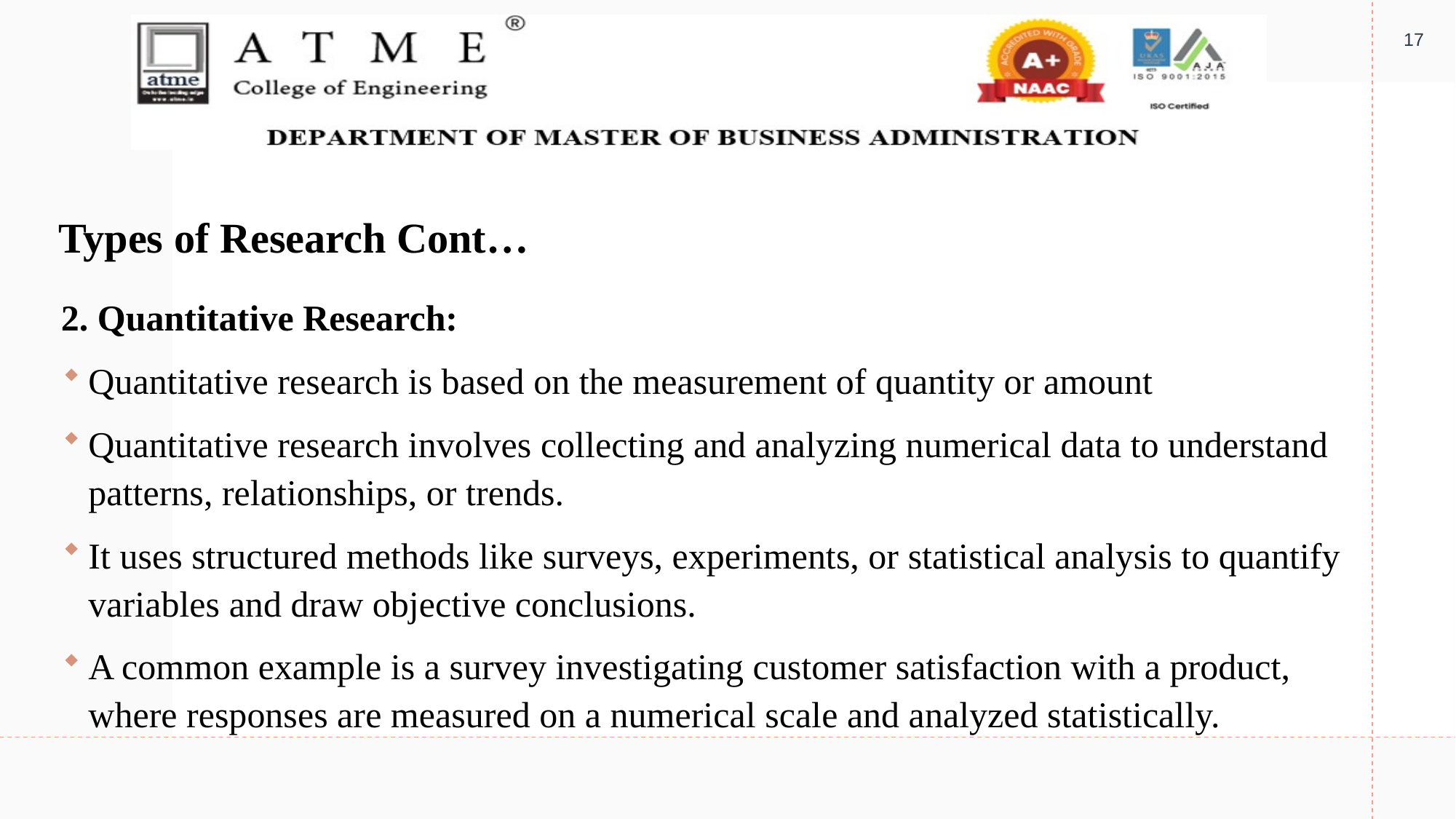

17
# Types of Research Cont…
2. Quantitative Research:
Quantitative research is based on the measurement of quantity or amount
Quantitative research involves collecting and analyzing numerical data to understand patterns, relationships, or trends.
It uses structured methods like surveys, experiments, or statistical analysis to quantify variables and draw objective conclusions.
A common example is a survey investigating customer satisfaction with a product, where responses are measured on a numerical scale and analyzed statistically.